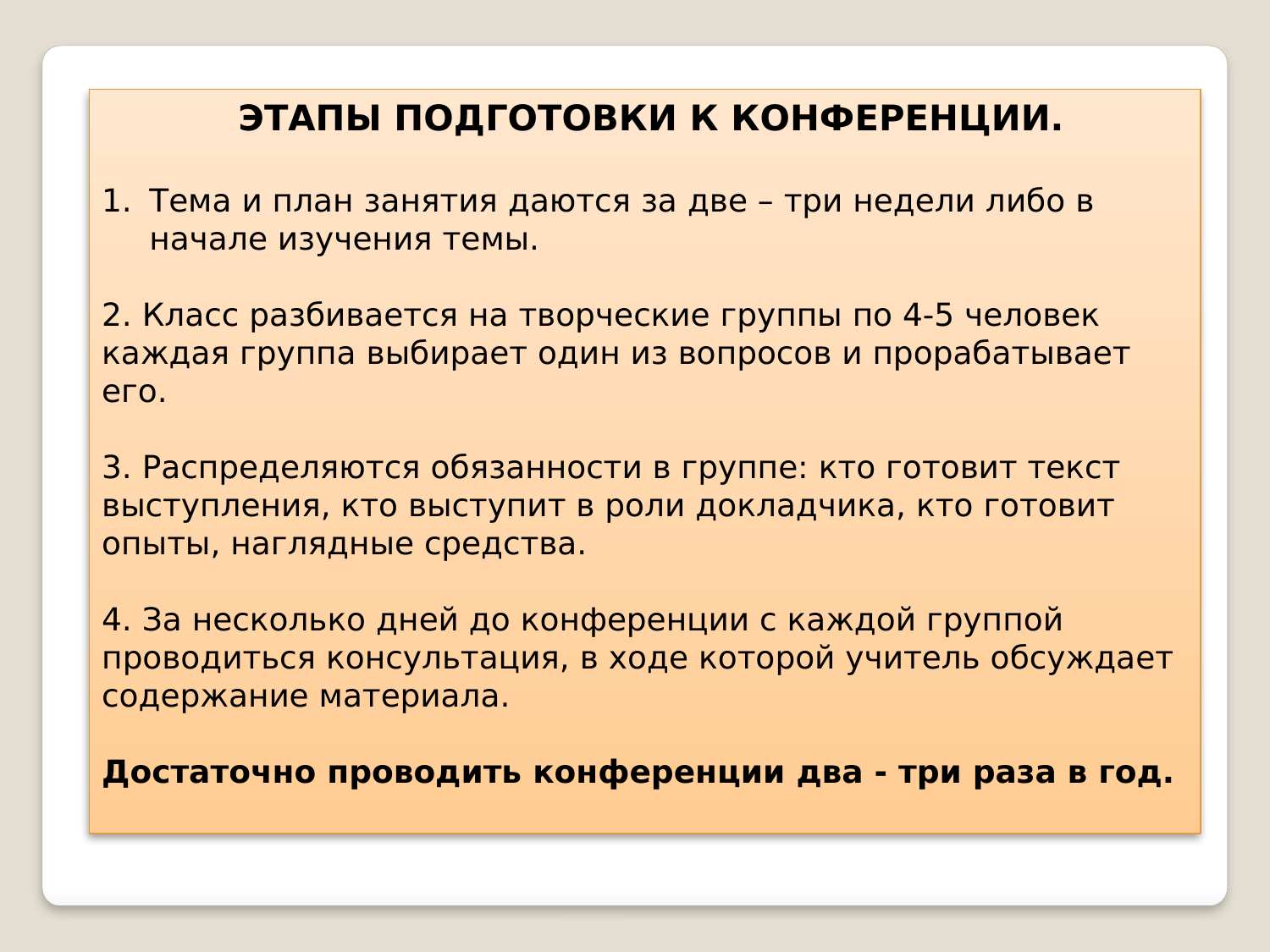

ЭТАПЫ ПОДГОТОВКИ К КОНФЕРЕНЦИИ.

Тема и план занятия даются за две – три недели либо в начале изучения темы.

2. Класс разбивается на творческие группы по 4-5 человек
каждая группа выбирает один из вопросов и прорабатывает его.

3. Распределяются обязанности в группе: кто готовит текст выступления, кто выступит в роли докладчика, кто готовит опыты, наглядные средства.

4. За несколько дней до конференции с каждой группой проводиться консультация, в ходе которой учитель обсуждает содержание материала.

Достаточно проводить конференции два - три раза в год.